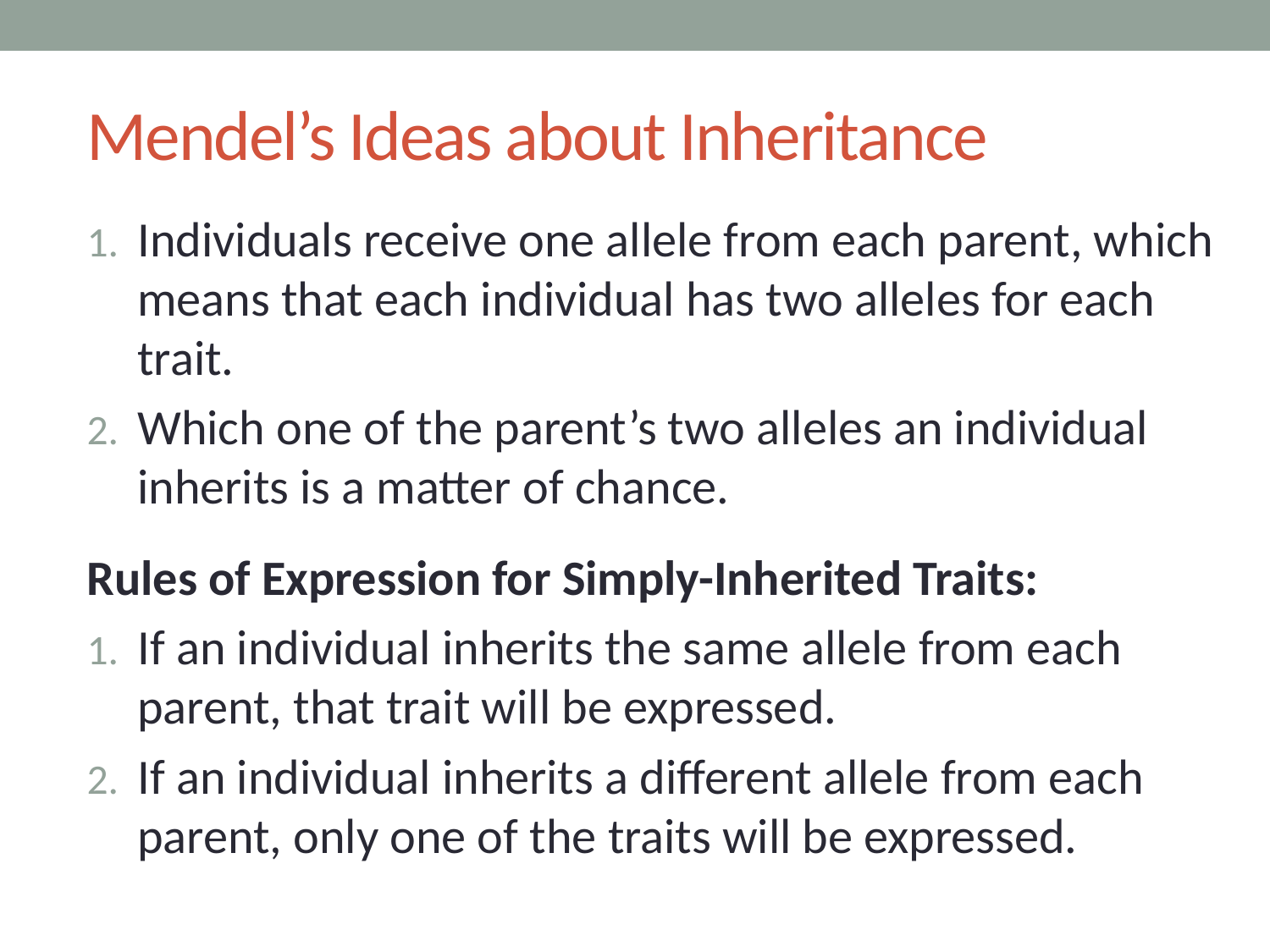

# Mendel’s Ideas about Inheritance
Individuals receive one allele from each parent, which means that each individual has two alleles for each trait.
Which one of the parent’s two alleles an individual inherits is a matter of chance.
Rules of Expression for Simply-Inherited Traits:
If an individual inherits the same allele from each parent, that trait will be expressed.
If an individual inherits a different allele from each parent, only one of the traits will be expressed.